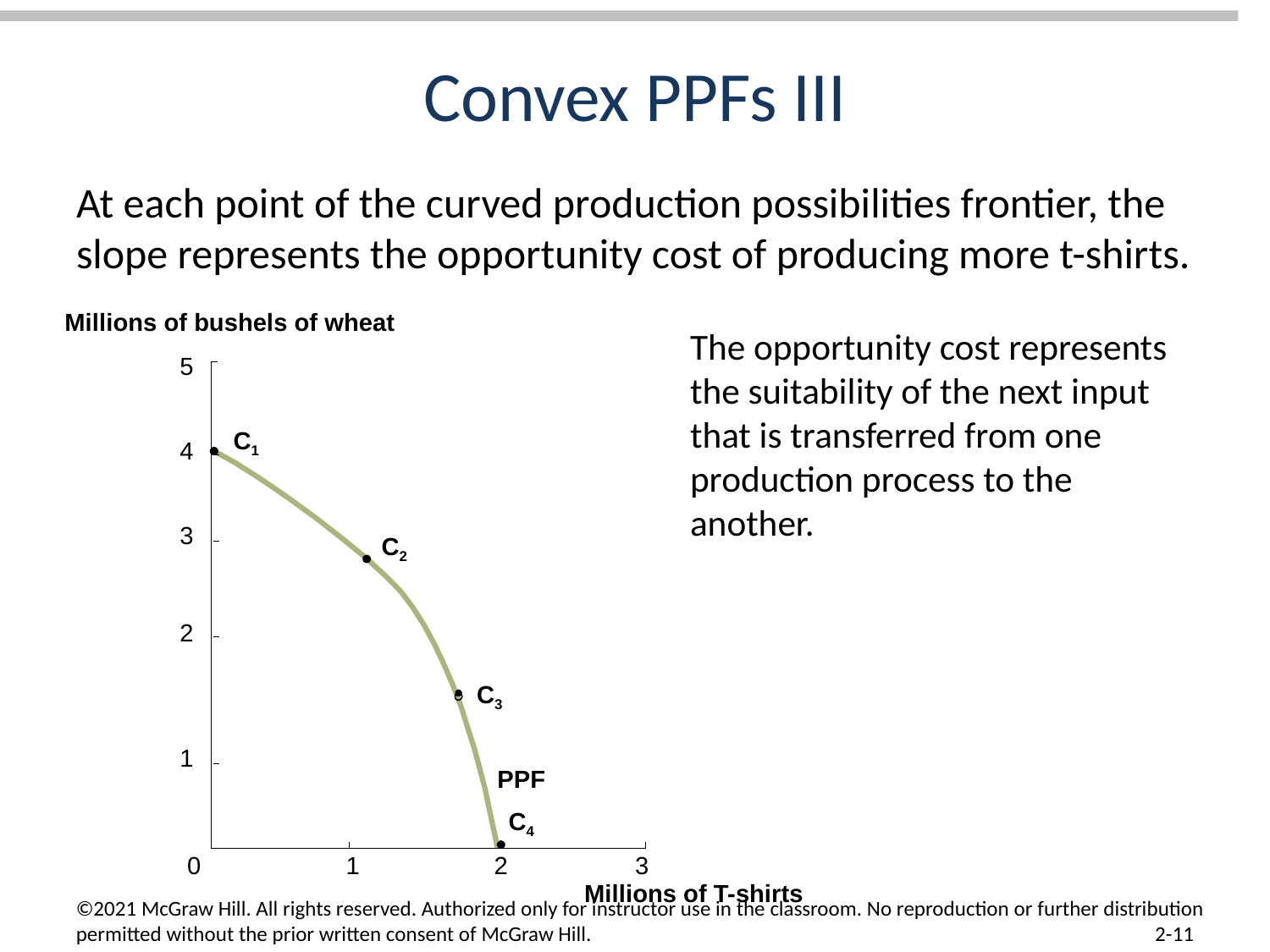

# Convex PPFs III
At each point of the curved production possibilities frontier, the slope represents the opportunity cost of producing more t-shirts.
Millions of bushels of wheat
The opportunity cost represents the suitability of the next input that is transferred from one production process to the another.
5

C1
4

3
C2

2

C3

1

PPF
C4

0
1
2
3
Millions of T-shirts